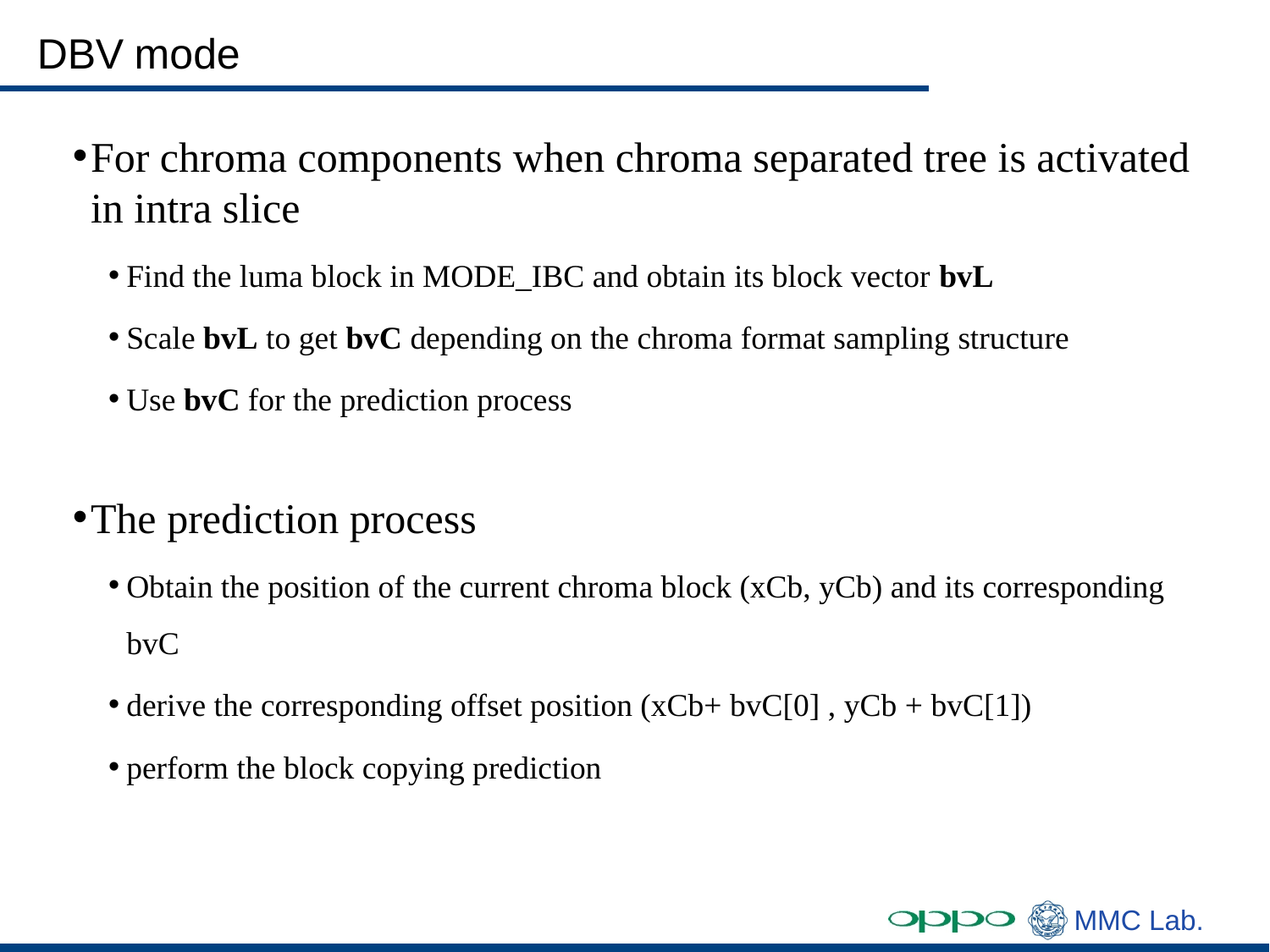

# DBV mode

For chroma components when chroma separated tree is activated in intra slice
Find the luma block in MODE_IBC and obtain its block vector bvL
Scale bvL to get bvC depending on the chroma format sampling structure
Use bvC for the prediction process

The prediction process
Obtain the position of the current chroma block (xCb, yCb) and its corresponding bvC
derive the corresponding offset position (xCb+ bvC[0] , yCb + bvC[1])
perform the block copying prediction